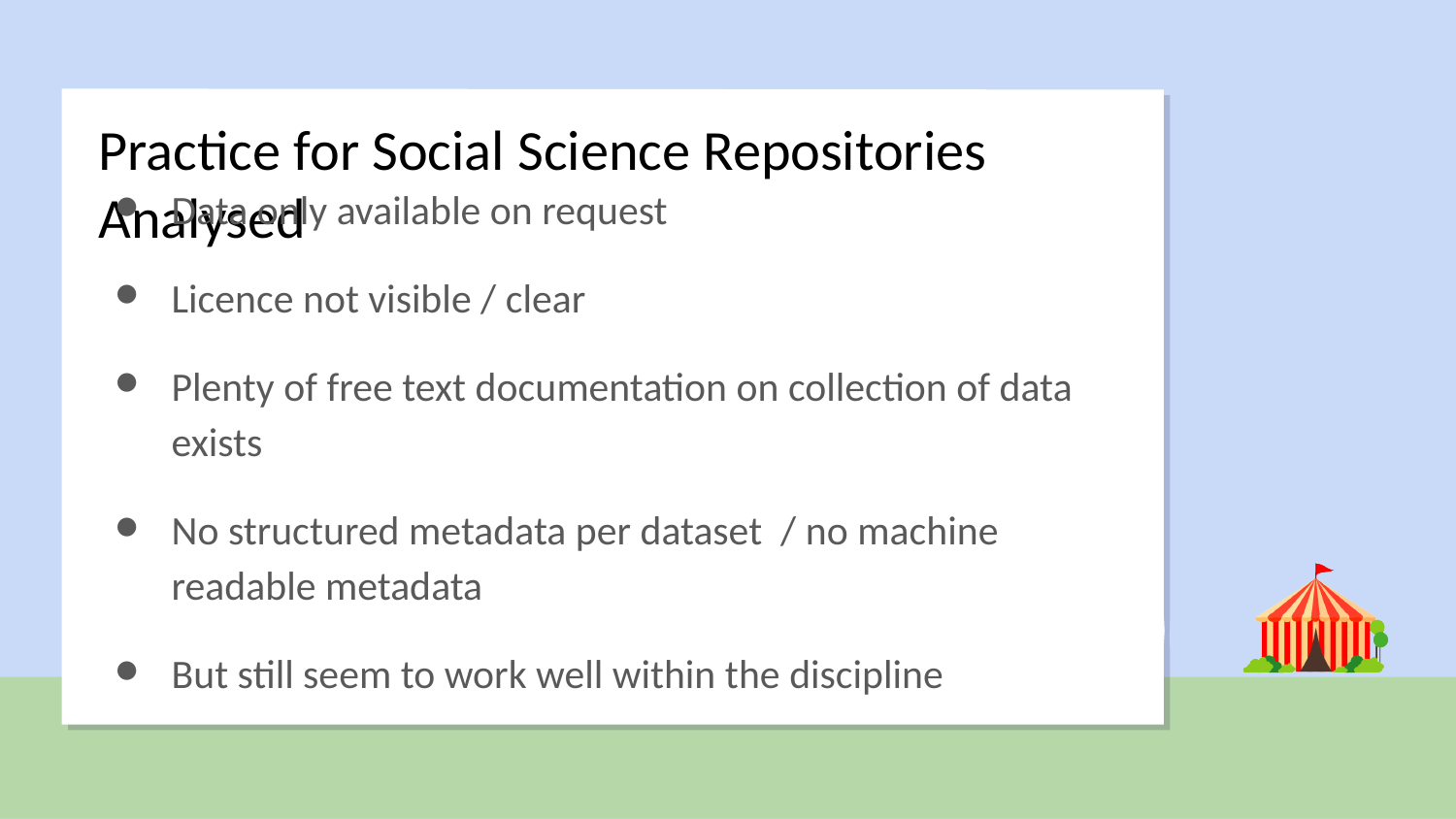

Practice for Social Science Repositories Analysed
Data only available on request
Licence not visible / clear
Plenty of free text documentation on collection of data exists
No structured metadata per dataset  / no machine readable metadata
But still seem to work well within the discipline